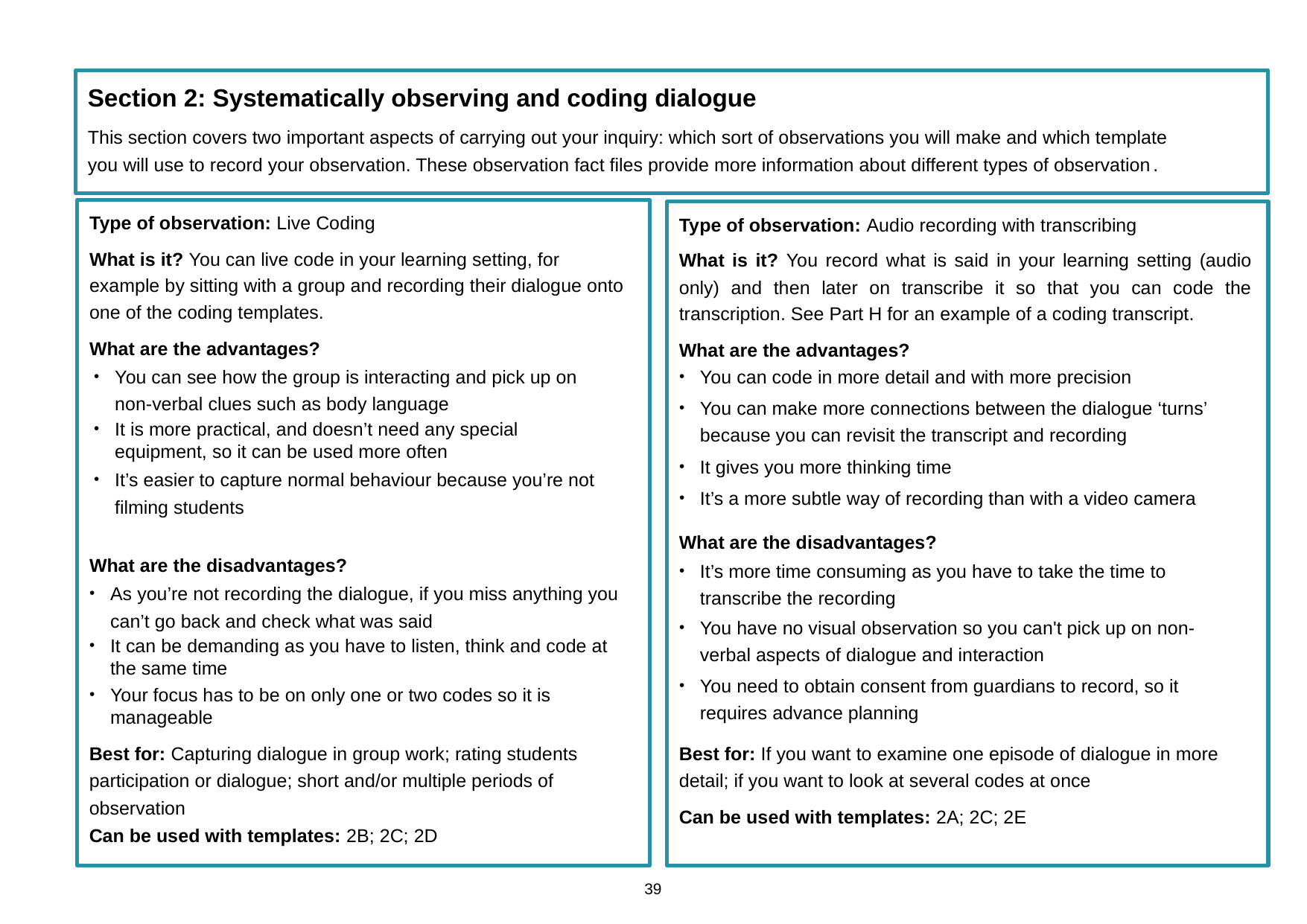

Section 2: Systematically observing and coding dialogue
This section covers two important aspects of carrying out your inquiry: which sort of observations you will make and which template you will use to record your observation. These observation fact files provide more information about different types of observation.

Type of observation: Live Coding
What is it? You can live code in your learning setting, for example by sitting with a group and recording their dialogue onto one of the coding templates.
What are the advantages?
You can see how the group is interacting and pick up on non-verbal clues such as body language
It is more practical, and doesn’t need any special equipment, so it can be used more often
It’s easier to capture normal behaviour because you’re not filming students
Type of observation: Audio recording with transcribing
What is it? You record what is said in your learning setting (audio only) and then later on transcribe it so that you can code the transcription. See Part H for an example of a coding transcript.
What are the advantages?
You can code in more detail and with more precision
You can make more connections between the dialogue ‘turns’ because you can revisit the transcript and recording
It gives you more thinking time
It’s a more subtle way of recording than with a video camera
What are the disadvantages?
It’s more time consuming as you have to take the time to transcribe the recording
You have no visual observation so you can't pick up on non-verbal aspects of dialogue and interaction
You need to obtain consent from guardians to record, so it requires advance planning
Best for: If you want to examine one episode of dialogue in more detail; if you want to look at several codes at once
Can be used with templates: 2A; 2C; 2E
What are the disadvantages?
As you’re not recording the dialogue, if you miss anything you can’t go back and check what was said
It can be demanding as you have to listen, think and code at the same time
Your focus has to be on only one or two codes so it is manageable
Best for: Capturing dialogue in group work; rating students  participation or dialogue; short and/or multiple periods of observation
Can be used with templates: 2B; 2C; 2D
39